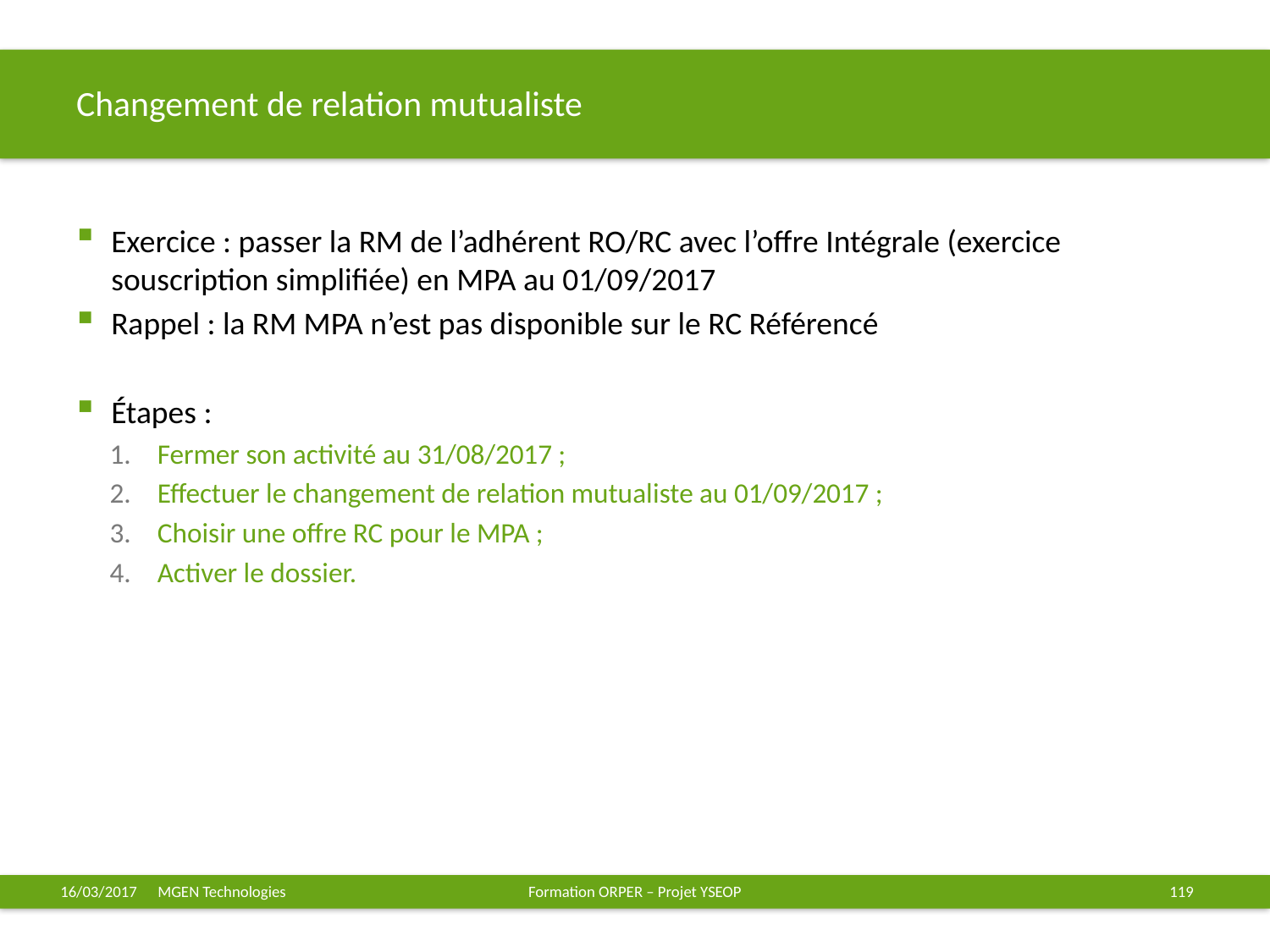

# Changement de relation mutualiste
Exercice : passer la RM de l’adhérent RO/RC avec l’offre Intégrale (exercice souscription simplifiée) en MPA au 01/09/2017
Rappel : la RM MPA n’est pas disponible sur le RC Référencé

Étapes :
Fermer son activité au 31/08/2017 ;
Effectuer le changement de relation mutualiste au 01/09/2017 ;
Choisir une offre RC pour le MPA ;
Activer le dossier.
16/03/2017
Formation ORPER – Projet YSEOP
119